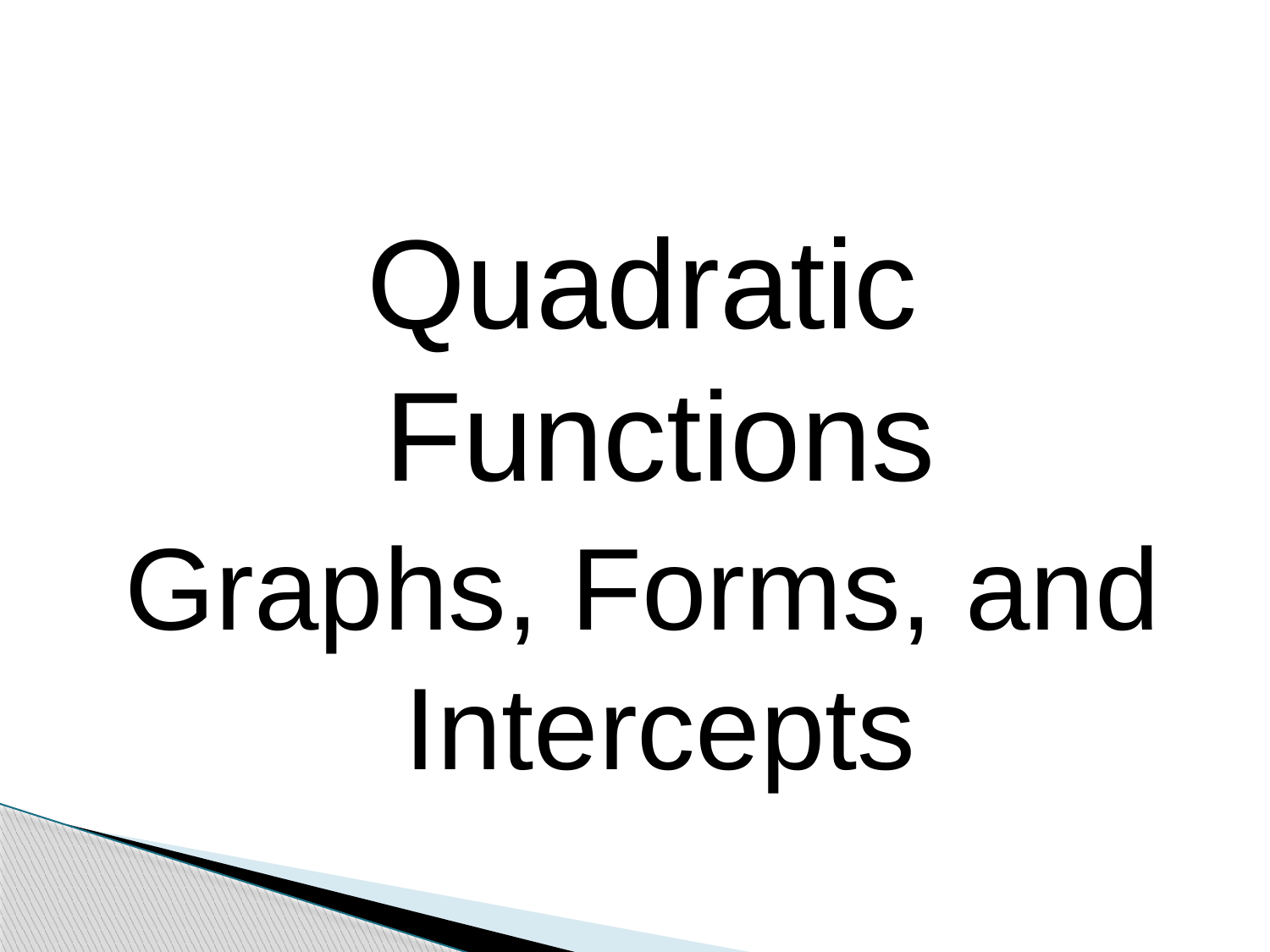

#
Quadratic Functions
Graphs, Forms, and Intercepts